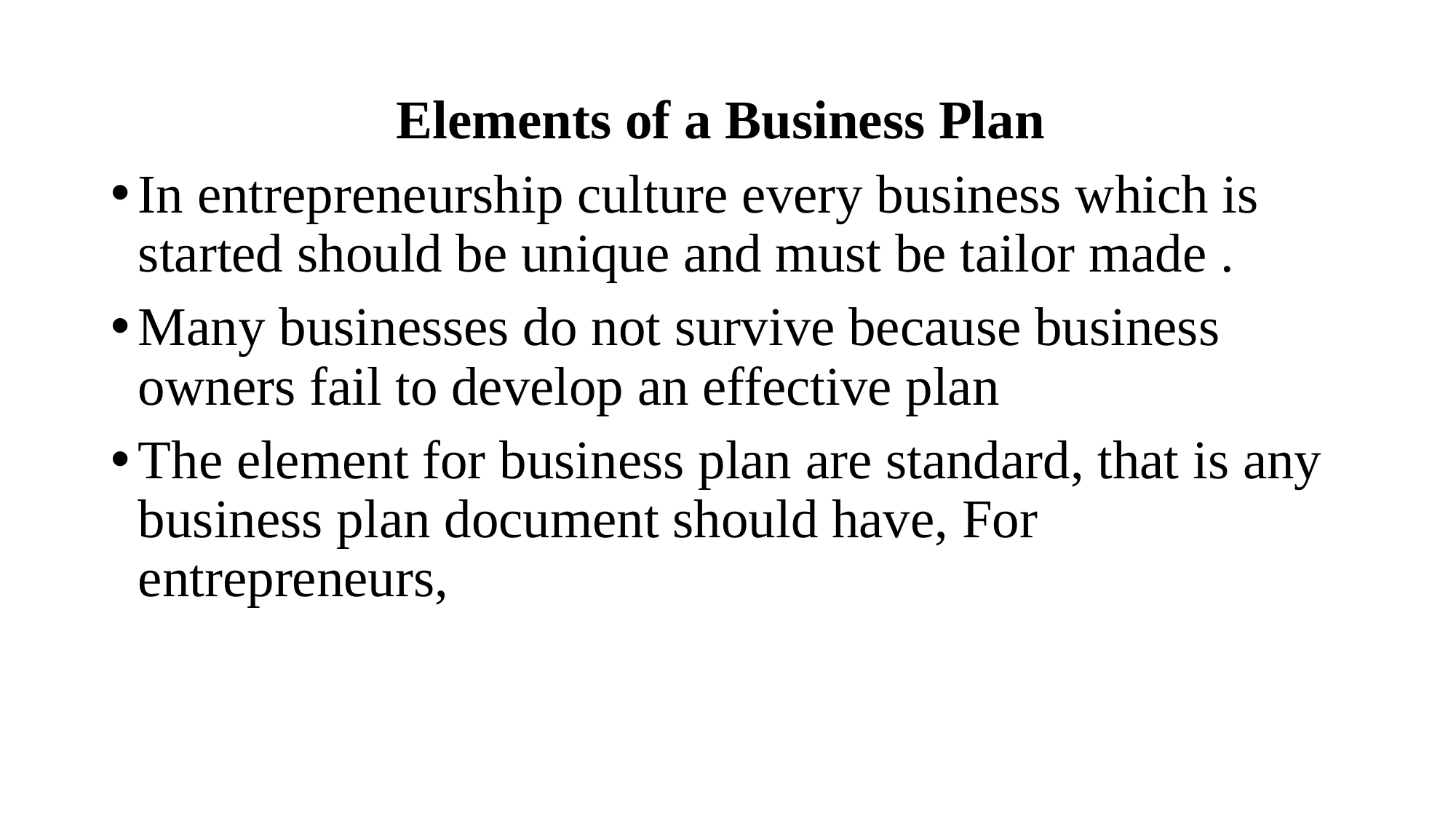

Elements of a Business Plan
In entrepreneurship culture every business which is started should be unique and must be tailor made .
Many businesses do not survive because business owners fail to develop an effective plan
The element for business plan are standard, that is any business plan document should have, For entrepreneurs,